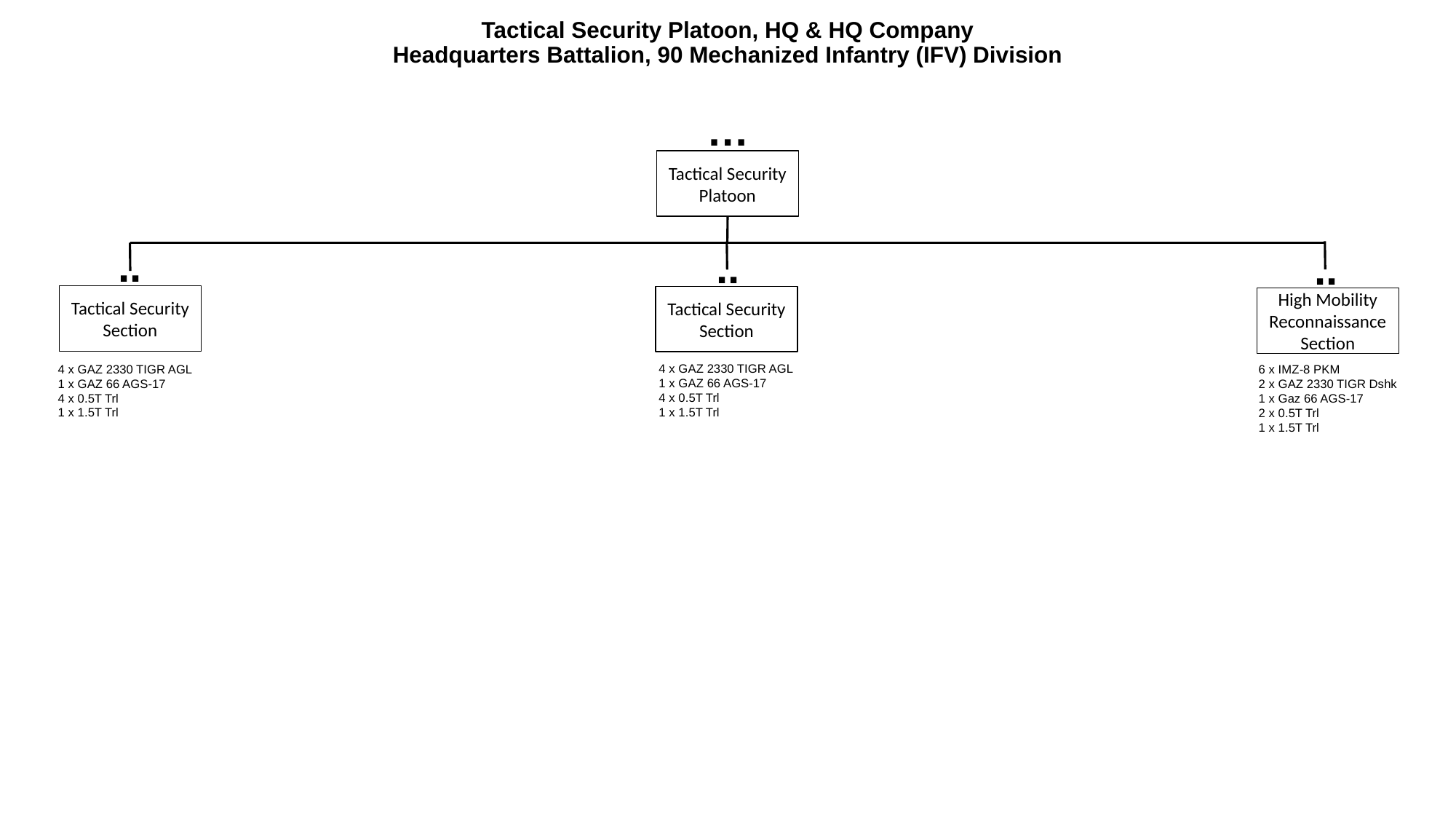

# Tactical Security Platoon, HQ & HQ Company Headquarters Battalion, 90 Mechanized Infantry (IFV) Division
…
Tactical Security Platoon
..
..
..
Tactical Security Section
Tactical Security Section
High Mobility Reconnaissance Section
4 x GAZ 2330 TIGR AGL
1 x GAZ 66 AGS-17
4 x 0.5T Trl
1 x 1.5T Trl
4 x GAZ 2330 TIGR AGL
1 x GAZ 66 AGS-17
4 x 0.5T Trl
1 x 1.5T Trl
6 x IMZ-8 PKM
2 x GAZ 2330 TIGR Dshk
1 x Gaz 66 AGS-17
2 x 0.5T Trl
1 x 1.5T Trl